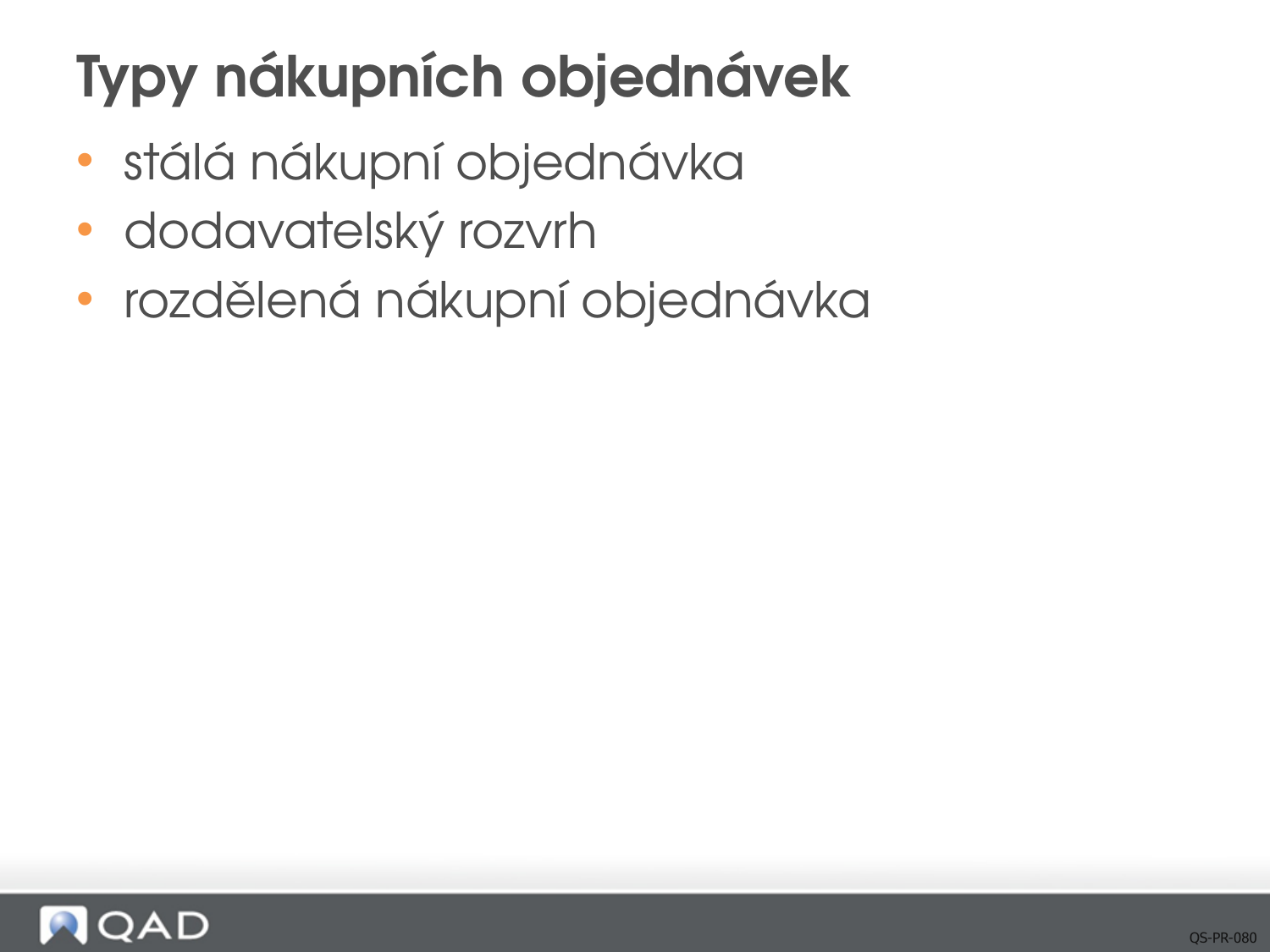

# Typy nákupních objednávek
stálá nákupní objednávka
dodavatelský rozvrh
rozdělená nákupní objednávka
QS-PR-080